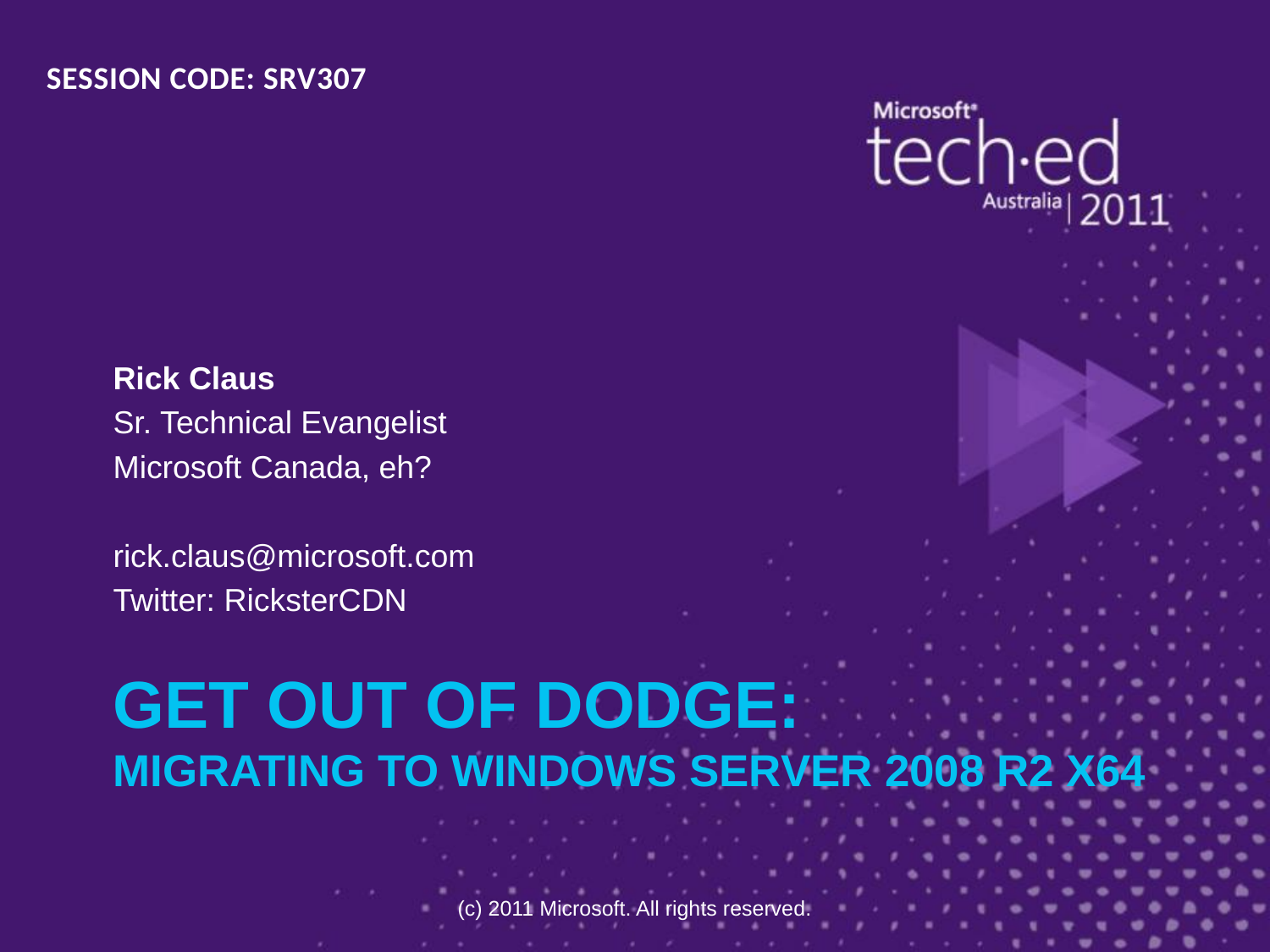

SESSION CODE: SRV307
Rick Claus
Sr. Technical Evangelist
Microsoft Canada, eh?

rick.claus@microsoft.com
Twitter: RicksterCDN
# Get Out Of Dodge: Migrating to Windows Server 2008 R2 x64
(c) 2011 Microsoft. All rights reserved.